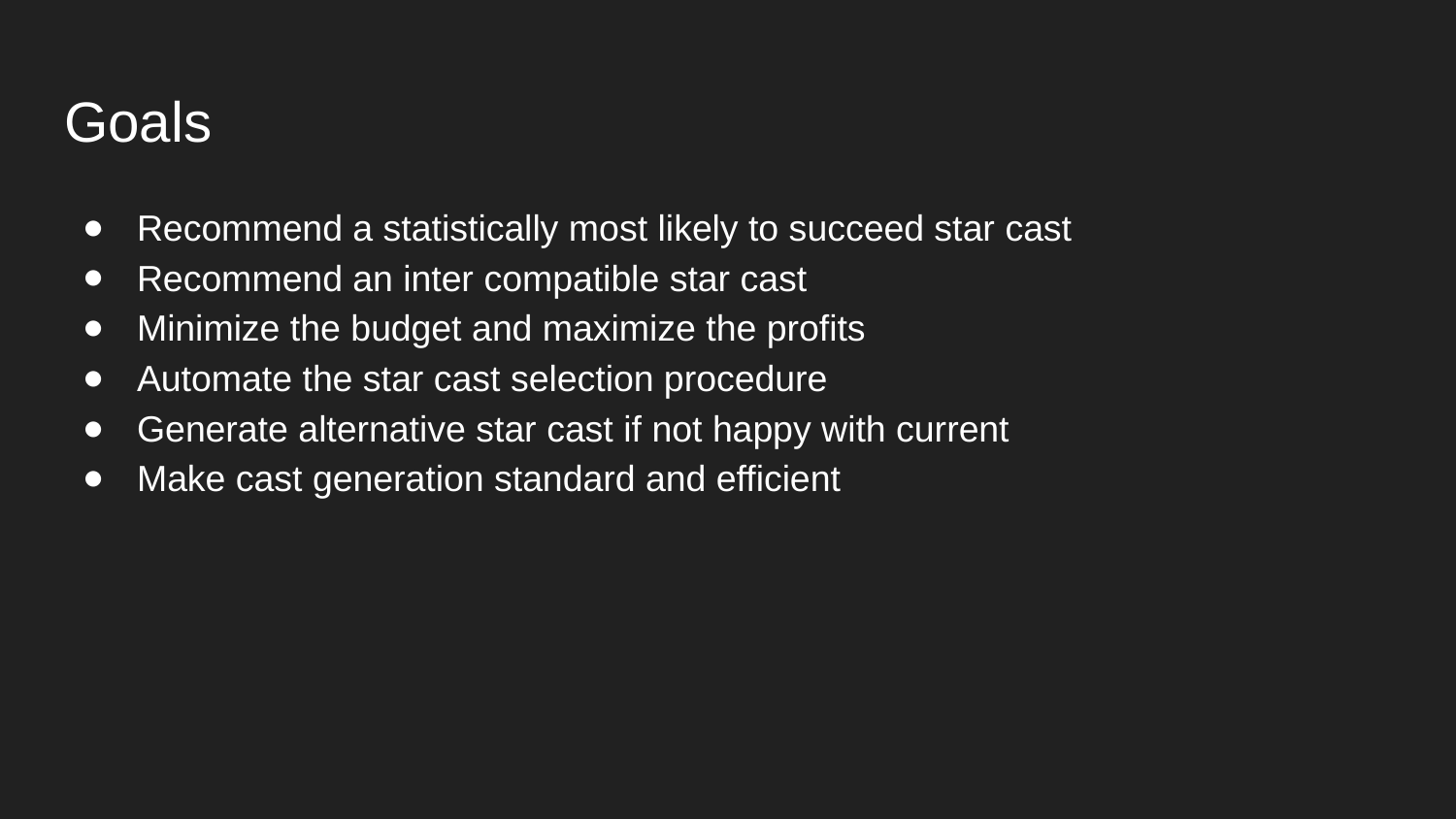

# Goals
Recommend a statistically most likely to succeed star cast
Recommend an inter compatible star cast
Minimize the budget and maximize the profits
Automate the star cast selection procedure
Generate alternative star cast if not happy with current
Make cast generation standard and efficient